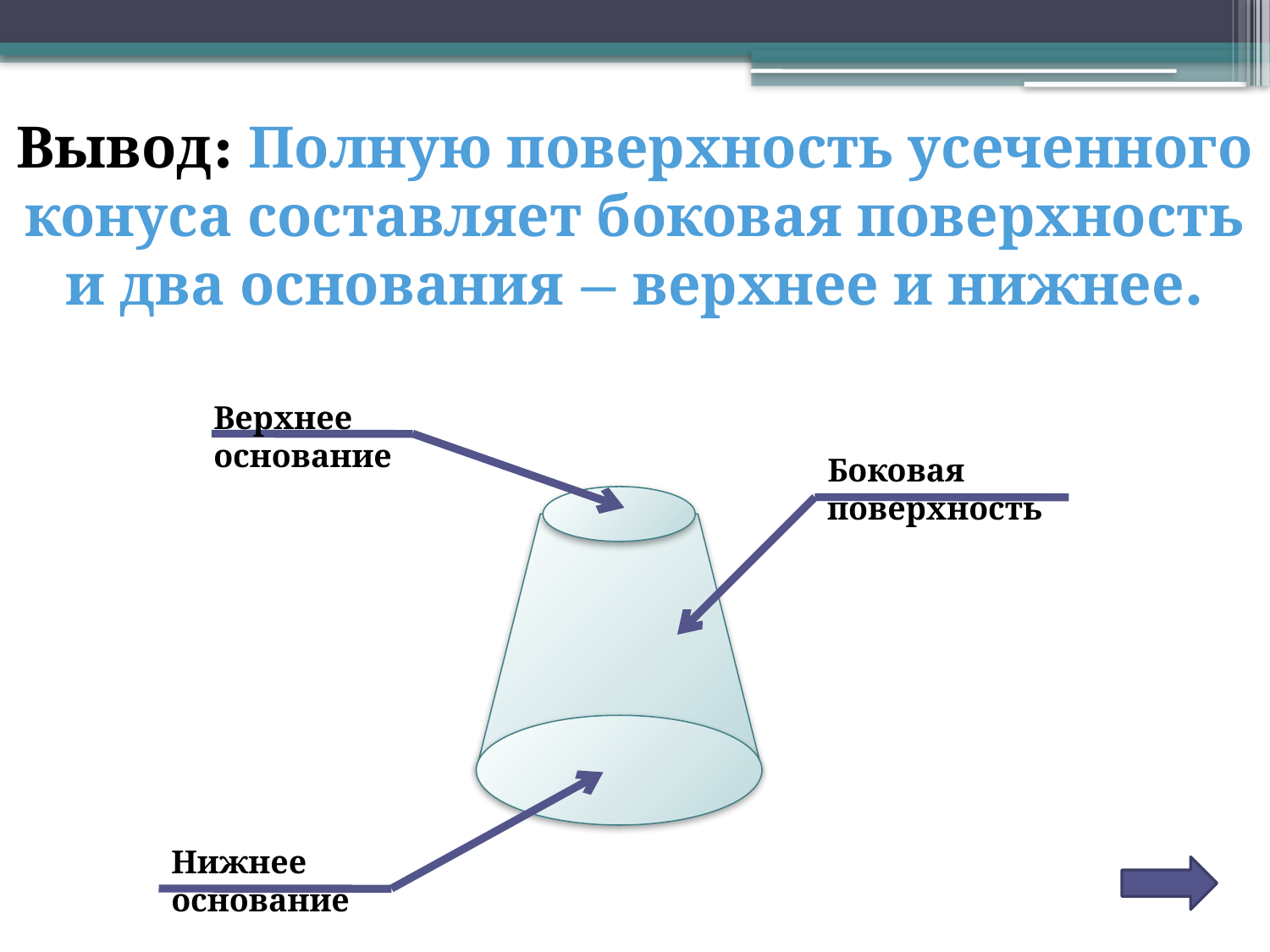

# Вывод: Полную поверхность усеченного конуса составляет боковая поверхность и два основания – верхнее и нижнее.
Верхнее основание
Боковая поверхность

Нижнее основание